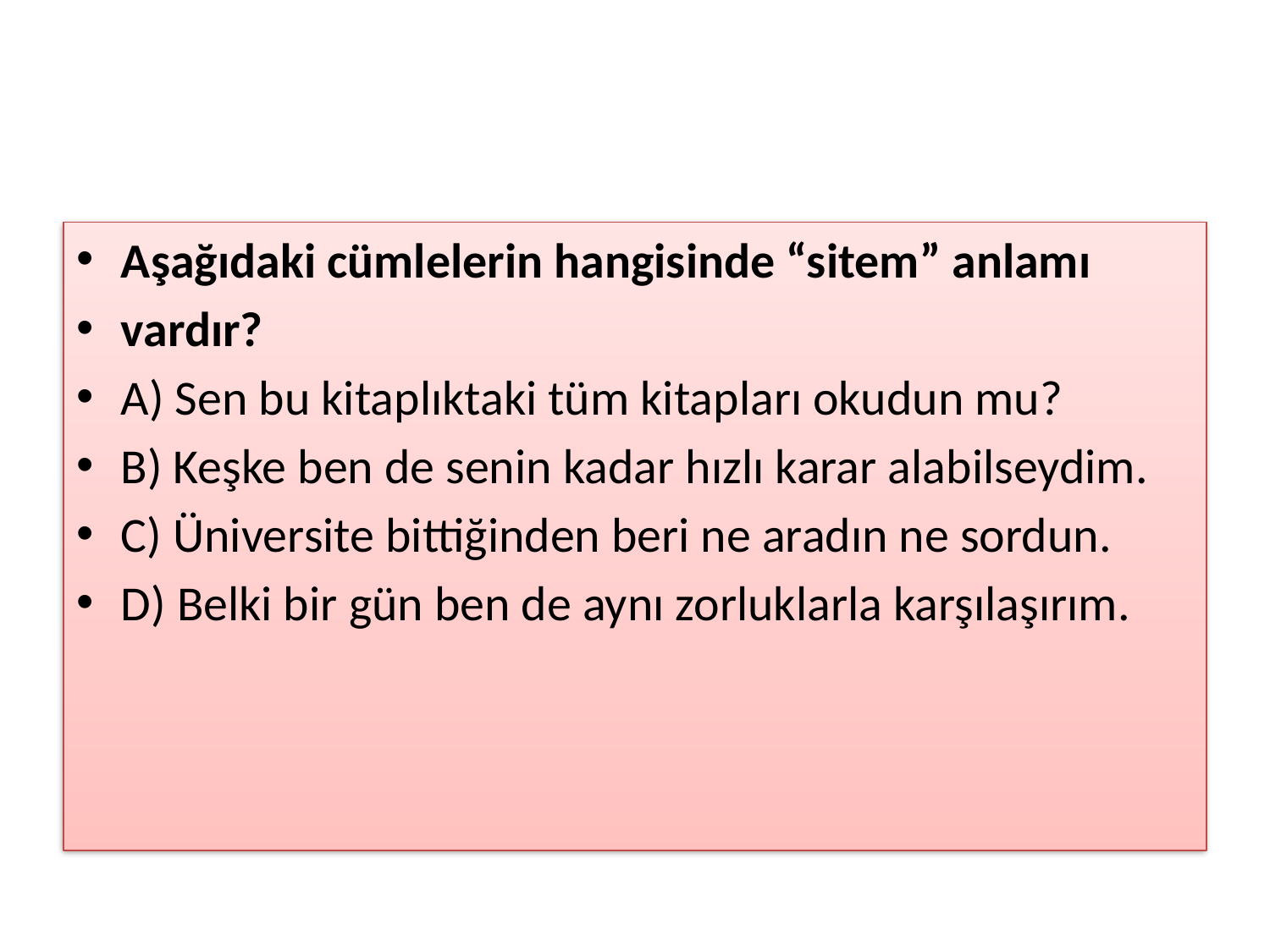

#
Aşağıdaki cümlelerin hangisinde “sitem” anlamı
vardır?
A) Sen bu kitaplıktaki tüm kitapları okudun mu?
B) Keşke ben de senin kadar hızlı karar alabilseydim.
C) Üniversite bittiğinden beri ne aradın ne sordun.
D) Belki bir gün ben de aynı zorluklarla karşılaşırım.